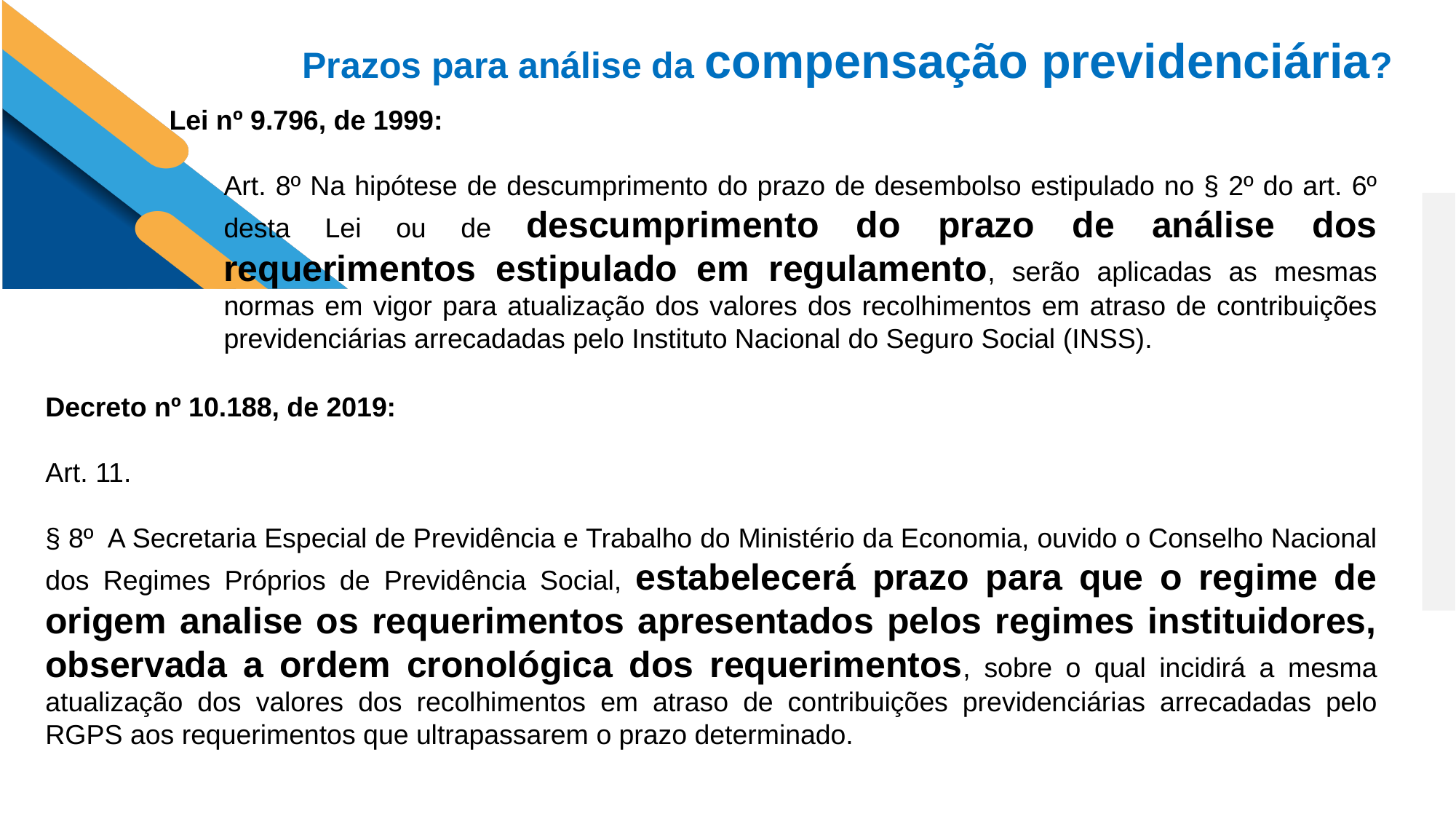

Prazos para análise da compensação previdenciária?
Lei nº 9.796, de 1999:

Art. 8º Na hipótese de descumprimento do prazo de desembolso estipulado no § 2º do art. 6º desta Lei ou de descumprimento do prazo de análise dos requerimentos estipulado em regulamento, serão aplicadas as mesmas normas em vigor para atualização dos valores dos recolhimentos em atraso de contribuições previdenciárias arrecadadas pelo Instituto Nacional do Seguro Social (INSS).

Decreto nº 10.188, de 2019:

Art. 11.

§ 8º  A Secretaria Especial de Previdência e Trabalho do Ministério da Economia, ouvido o Conselho Nacional dos Regimes Próprios de Previdência Social, estabelecerá prazo para que o regime de origem analise os requerimentos apresentados pelos regimes instituidores, observada a ordem cronológica dos requerimentos, sobre o qual incidirá a mesma atualização dos valores dos recolhimentos em atraso de contribuições previdenciárias arrecadadas pelo RGPS aos requerimentos que ultrapassarem o prazo determinado.